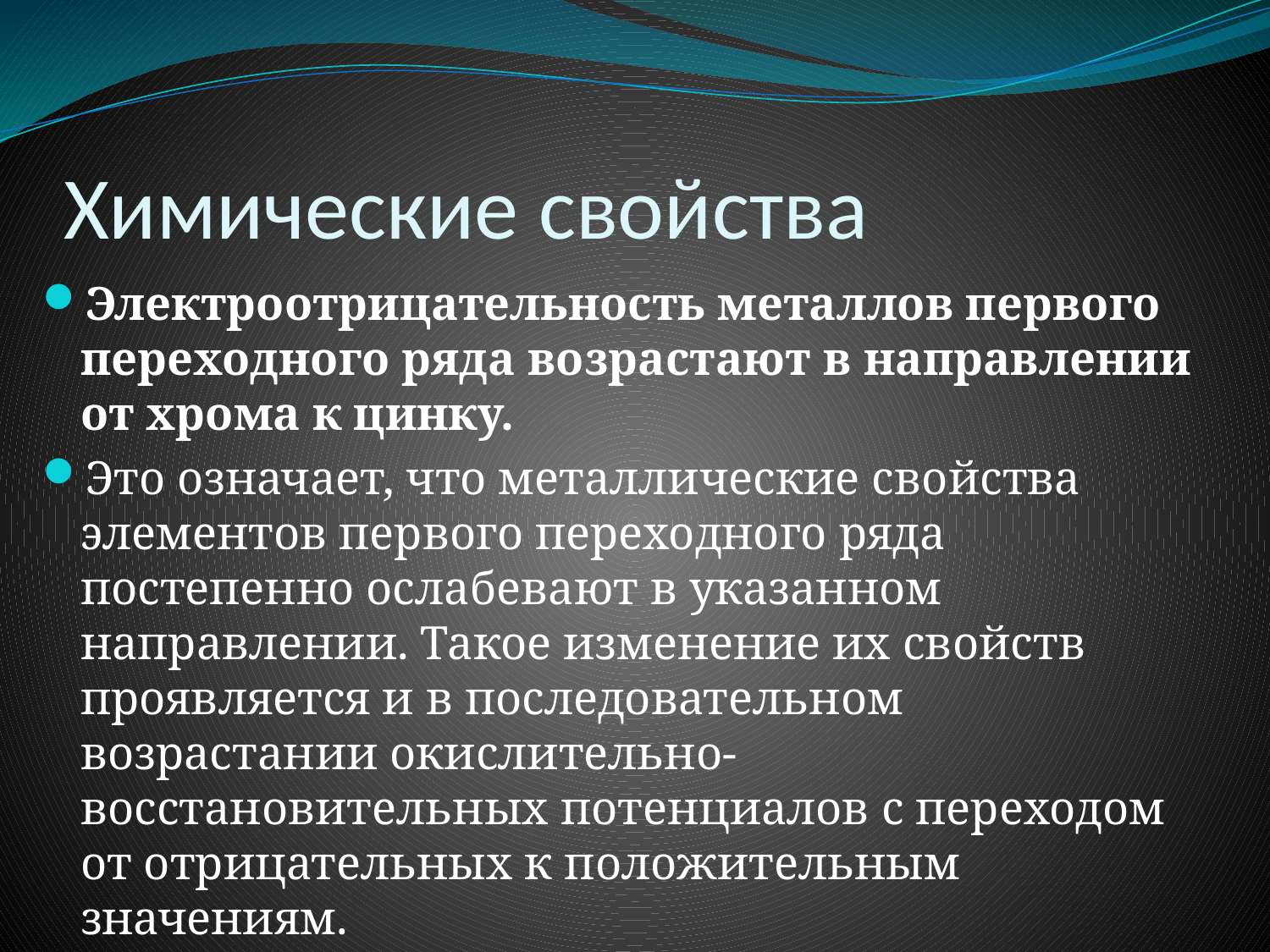

# Химические свойства
Электроотрицательность металлов первого переходного ряда возрастают в направлении от хрома к цинку.
Это означает, что металлические свойства элементов первого переходного ряда постепенно ослабевают в указанном направлении. Такое изменение их свойств проявляется и в последовательном возрастании окислительно-восстановительных потенциалов с переходом от отрицательных к положительным значениям.